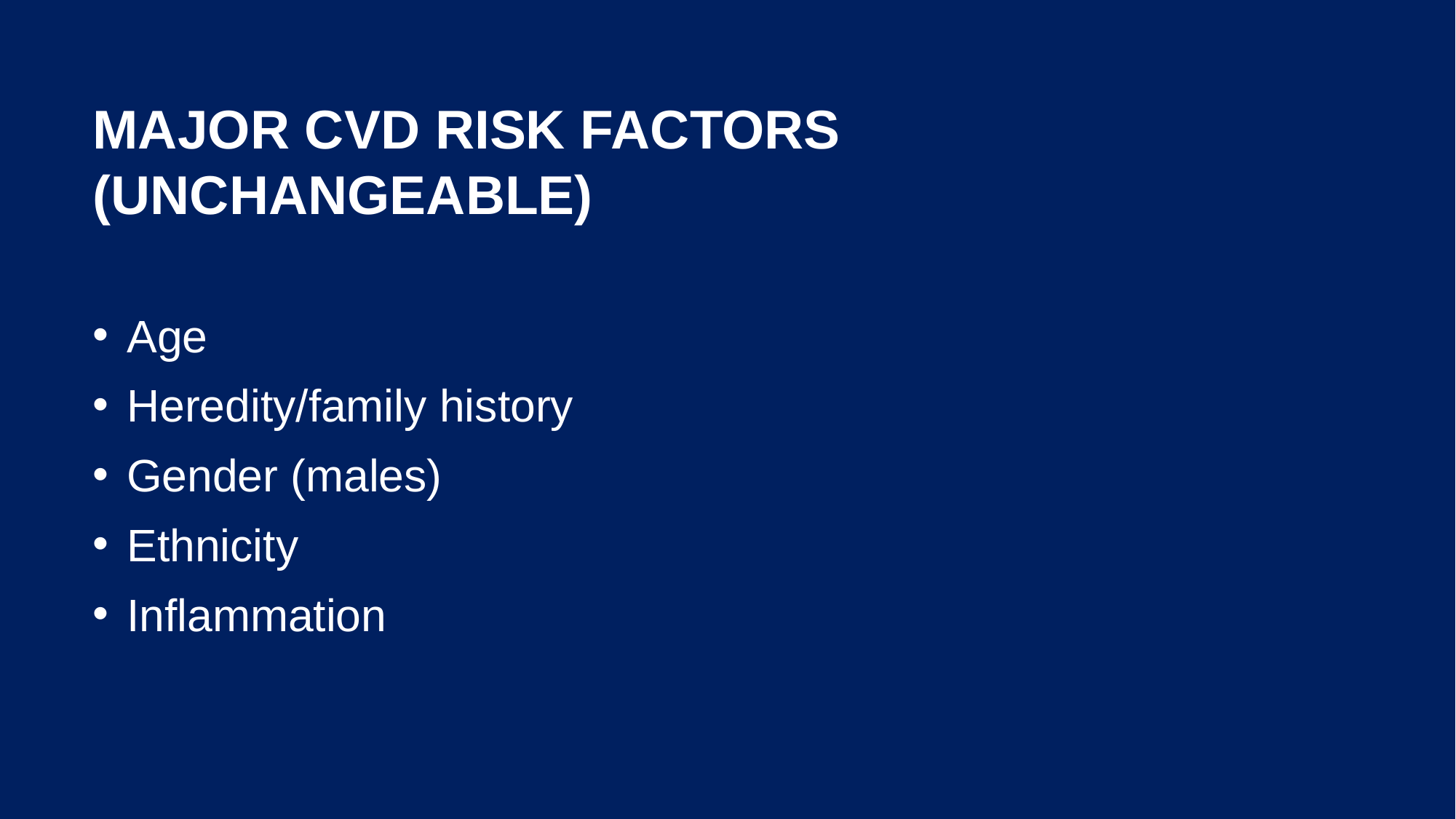

# Major CVD risk factors (unchangeable)
Age
Heredity/family history
Gender (males)
Ethnicity
Inflammation